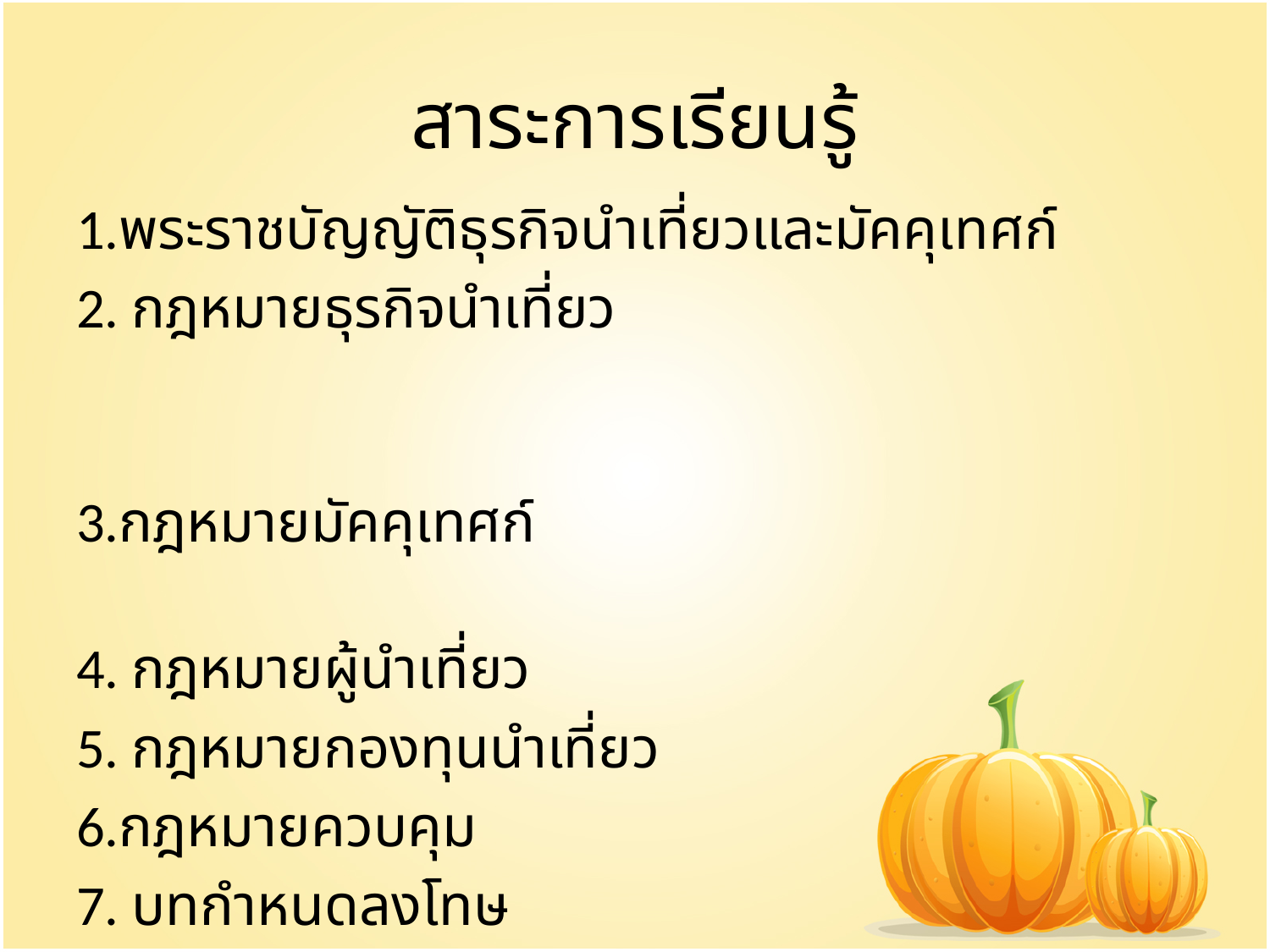

# สาระการเรียนรู้
1.พระราชบัญญัติธุรกิจนำเที่ยวและมัคคุเทศก์
2. กฎหมายธุรกิจนำเที่ยว
3.กฎหมายมัคคุเทศก์
4. กฎหมายผู้นำเที่ยว
5. กฎหมายกองทุนนำเที่ยว
6.กฎหมายควบคุม
7. บทกำหนดลงโทษ
8. บทเฉพาะกาล
9. การจดทะเบียนธุรกิจนำเที่ยว